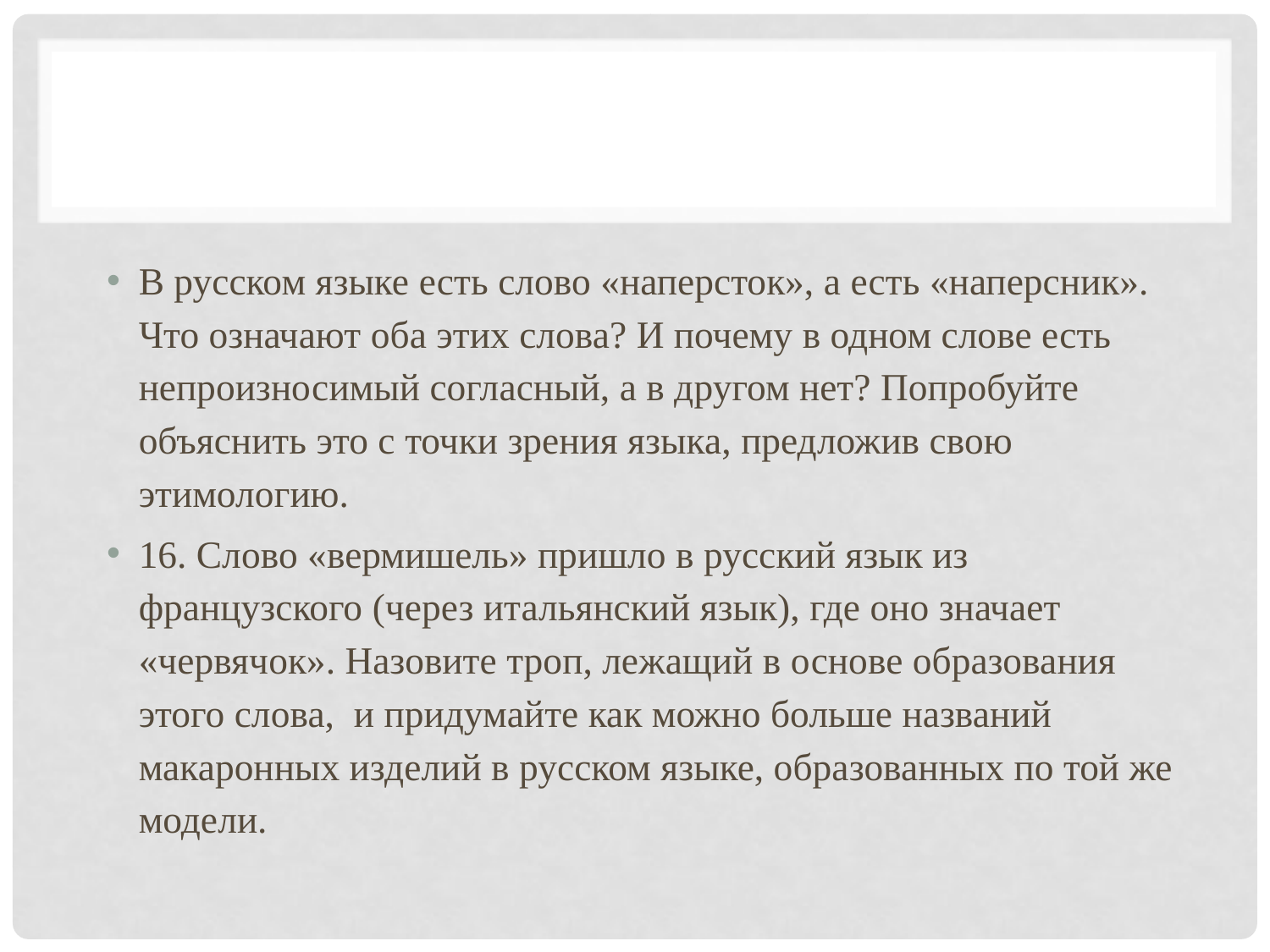

#
В русском языке есть слово «наперсток», а есть «наперсник». Что означают оба этих слова? И почему в одном слове есть непроизносимый согласный, а в другом нет? Попробуйте объяснить это с точки зрения языка, предложив свою этимологию.
16. Слово «вермишель» пришло в русский язык из французского (через итальянский язык), где оно значает «червячок». Назовите троп, лежащий в основе образования этого слова,  и придумайте как можно больше названий макаронных изделий в русском языке, образованных по той же модели.